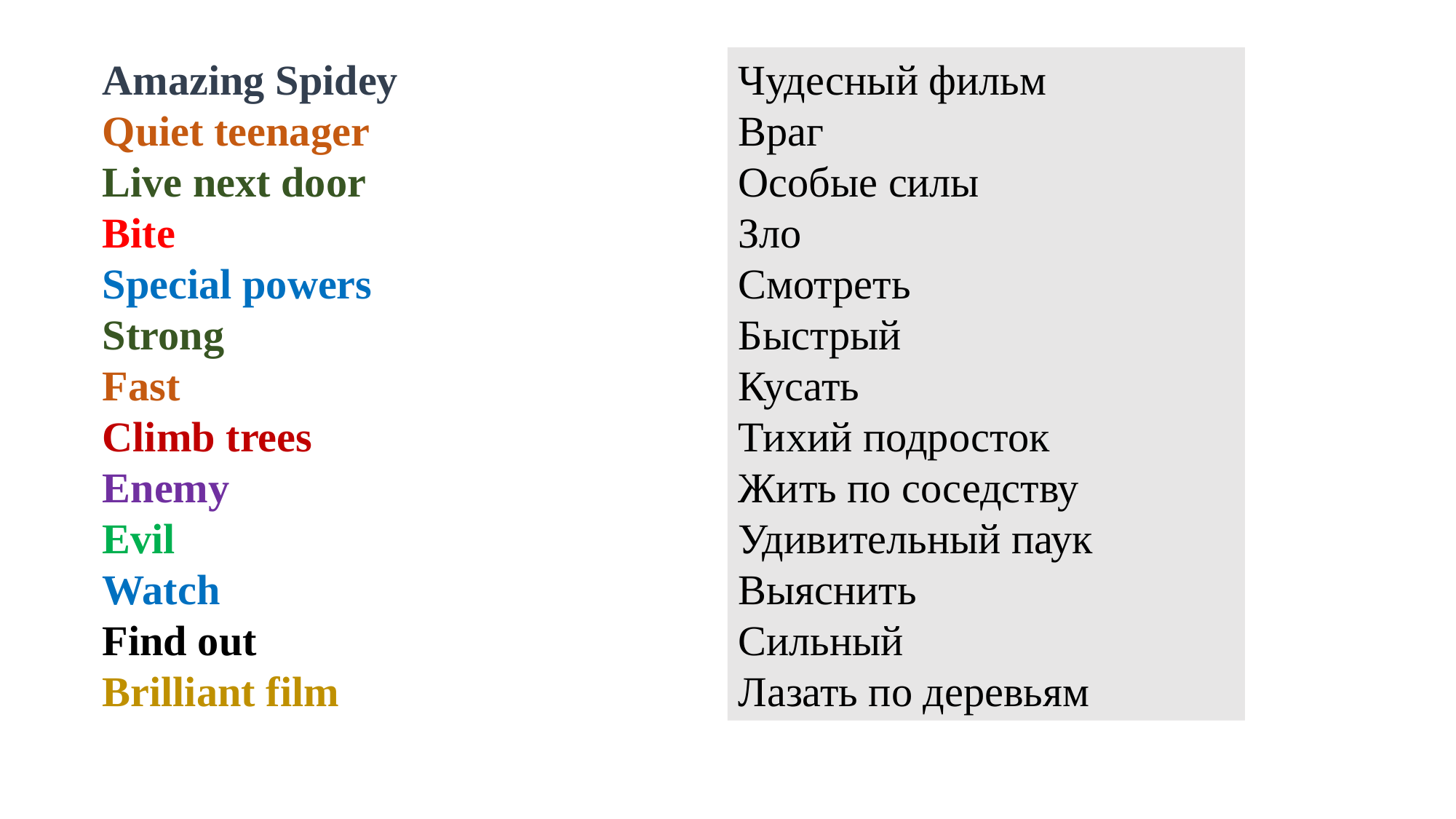

Amazing Spidey
Quiet teenager
Live next door
Bite
Special powers
Strong
Fast
Climb trees
Enemy
Evil
Watch
Find out
Brilliant film
Чудесный фильм
Враг
Особые силы
Зло
Смотреть
Быстрый
Кусать
Тихий подросток
Жить по соседству
Удивительный паук
Выяснить
Сильный
Лазать по деревьям